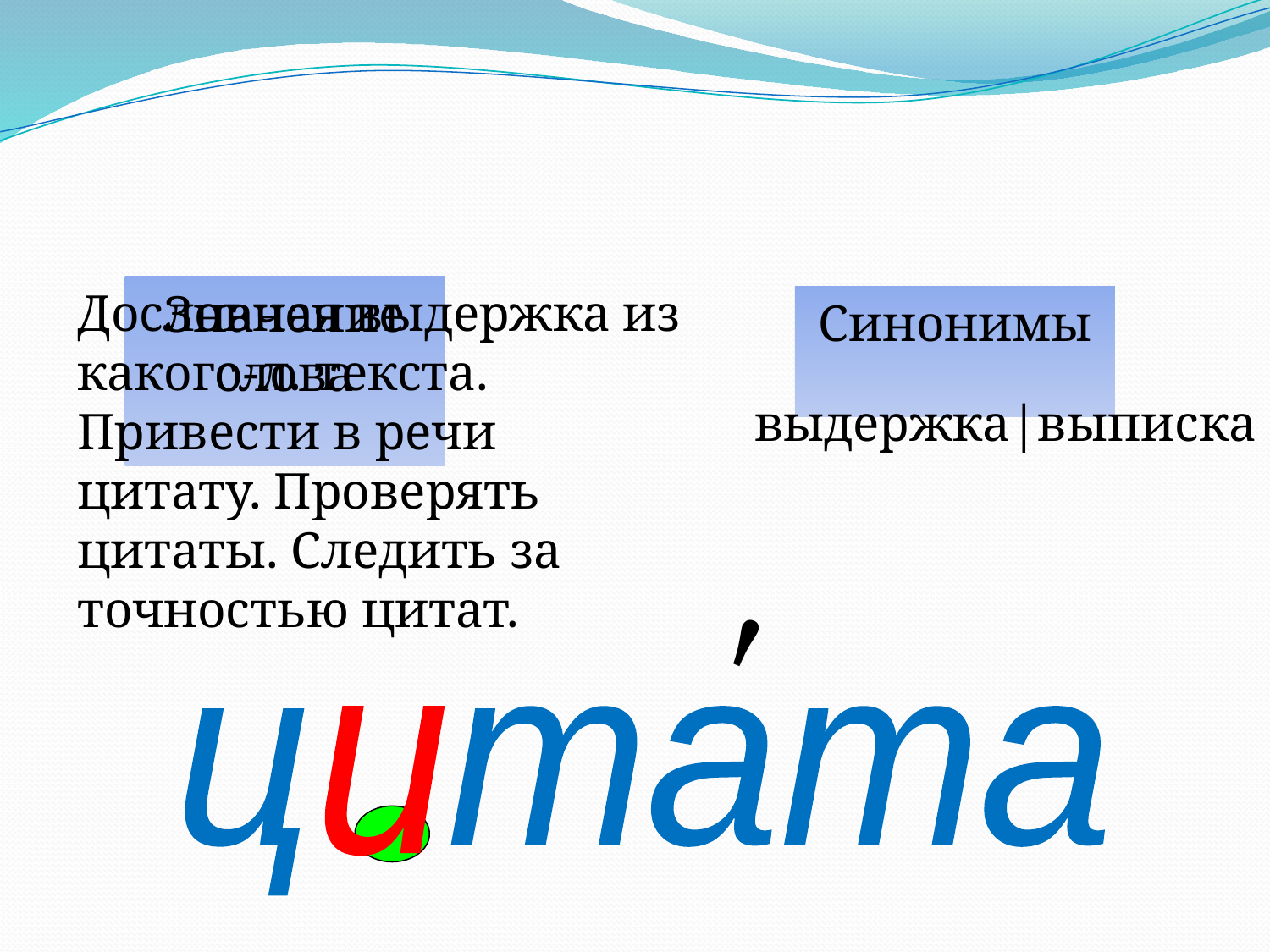

Дословная выдержка из какого-л. текста. Привести в речи цитату. Проверять цитаты. Следить за точностью цитат.
Значение слова

Синонимы

выдержка|выписка
′
ц  тата
и